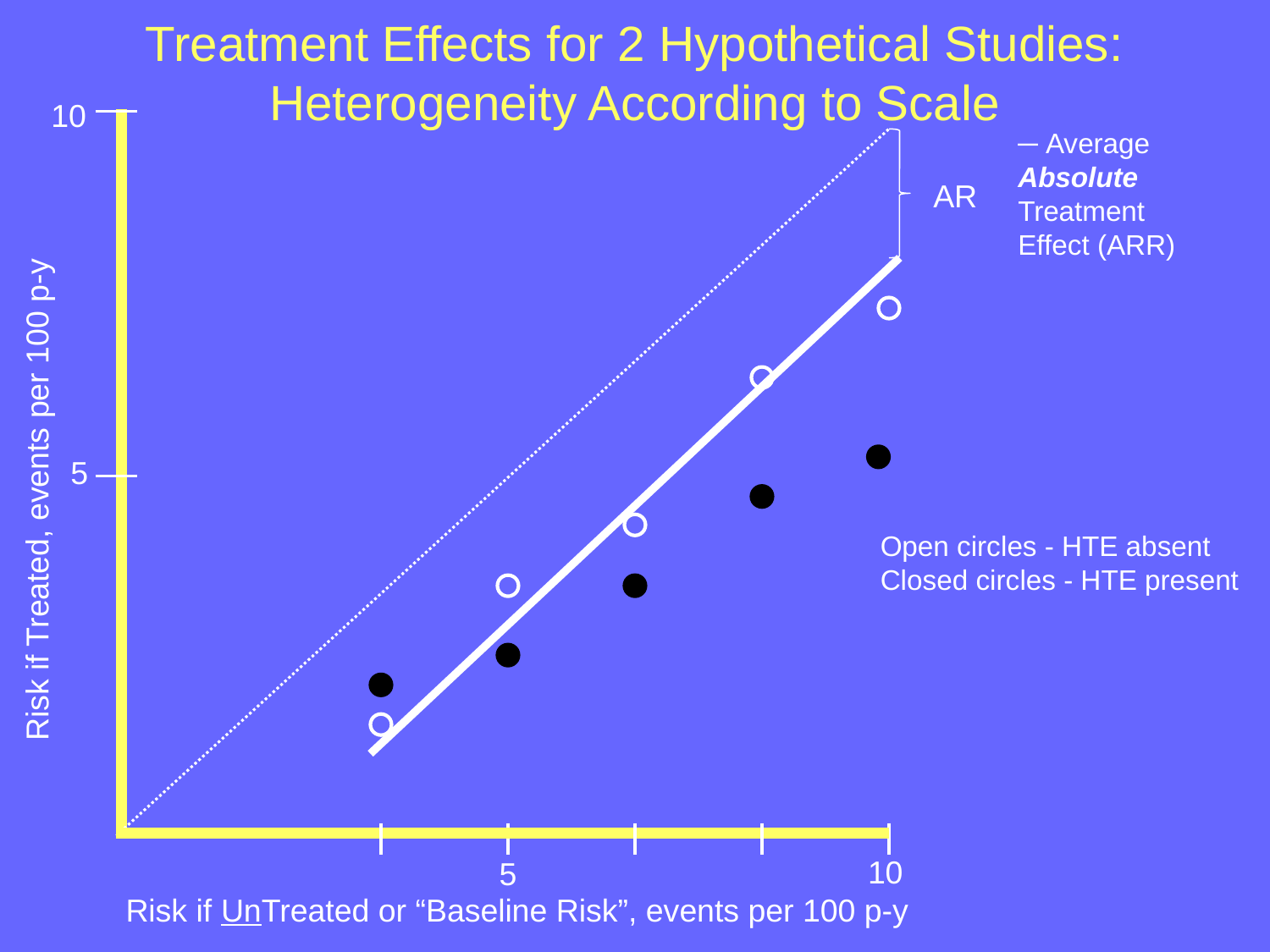

# Treatment Effects for 2 Hypothetical Studies: Heterogeneity According to Scale
10
─ Average Absolute Treatment Effect (ARR)

AR

5

Open circles - HTE absent
Closed circles - HTE present

10
5
 Risk if UnTreated or “Baseline Risk”, events per 100 p-y
Risk if Treated, events per 100 p-y